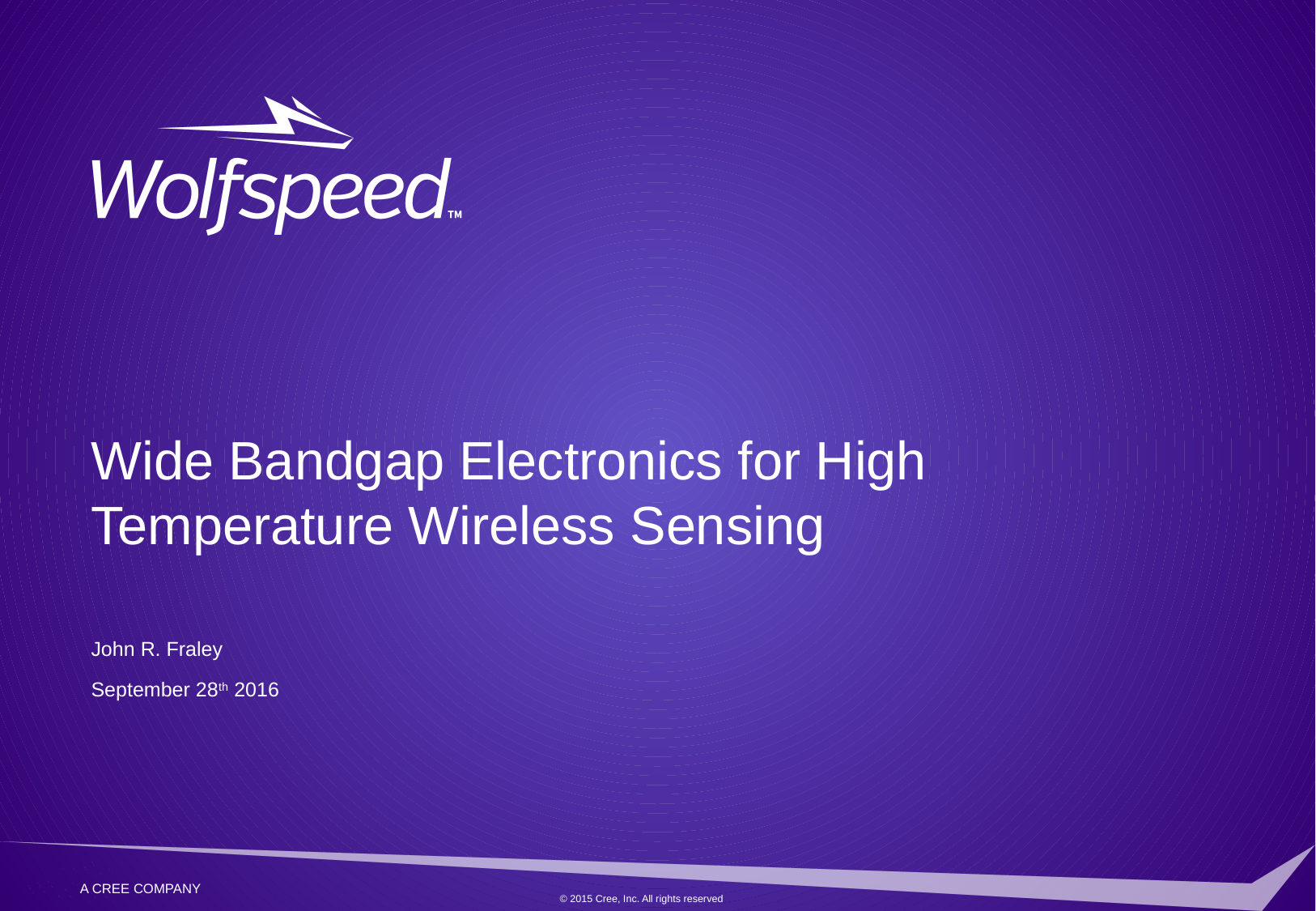

# Wide Bandgap Electronics for High Temperature Wireless Sensing
John R. Fraley
September 28th 2016